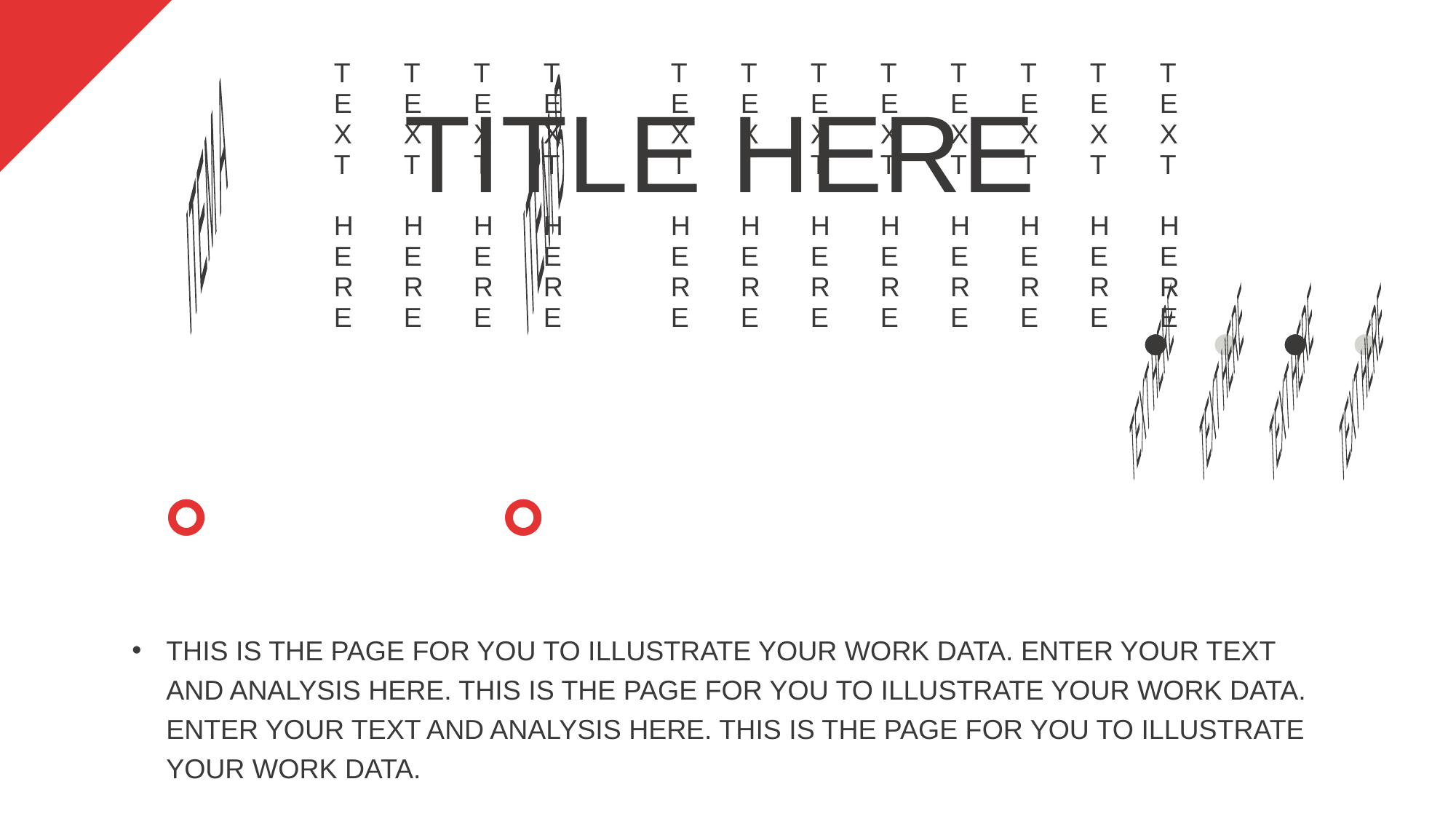

TEXT HERE
TEXT HERE
TEXT HERE
TEXT HERE
TITLE HERE
THIS IS THE PAGE FOR YOU TO ILLUSTRATE YOUR WORK DATA. ENTER YOUR TEXT AND ANALYSIS HERE. THIS IS THE PAGE FOR YOU TO ILLUSTRATE YOUR WORK DATA. ENTER YOUR TEXT AND ANALYSIS HERE. THIS IS THE PAGE FOR YOU TO ILLUSTRATE YOUR WORK DATA.